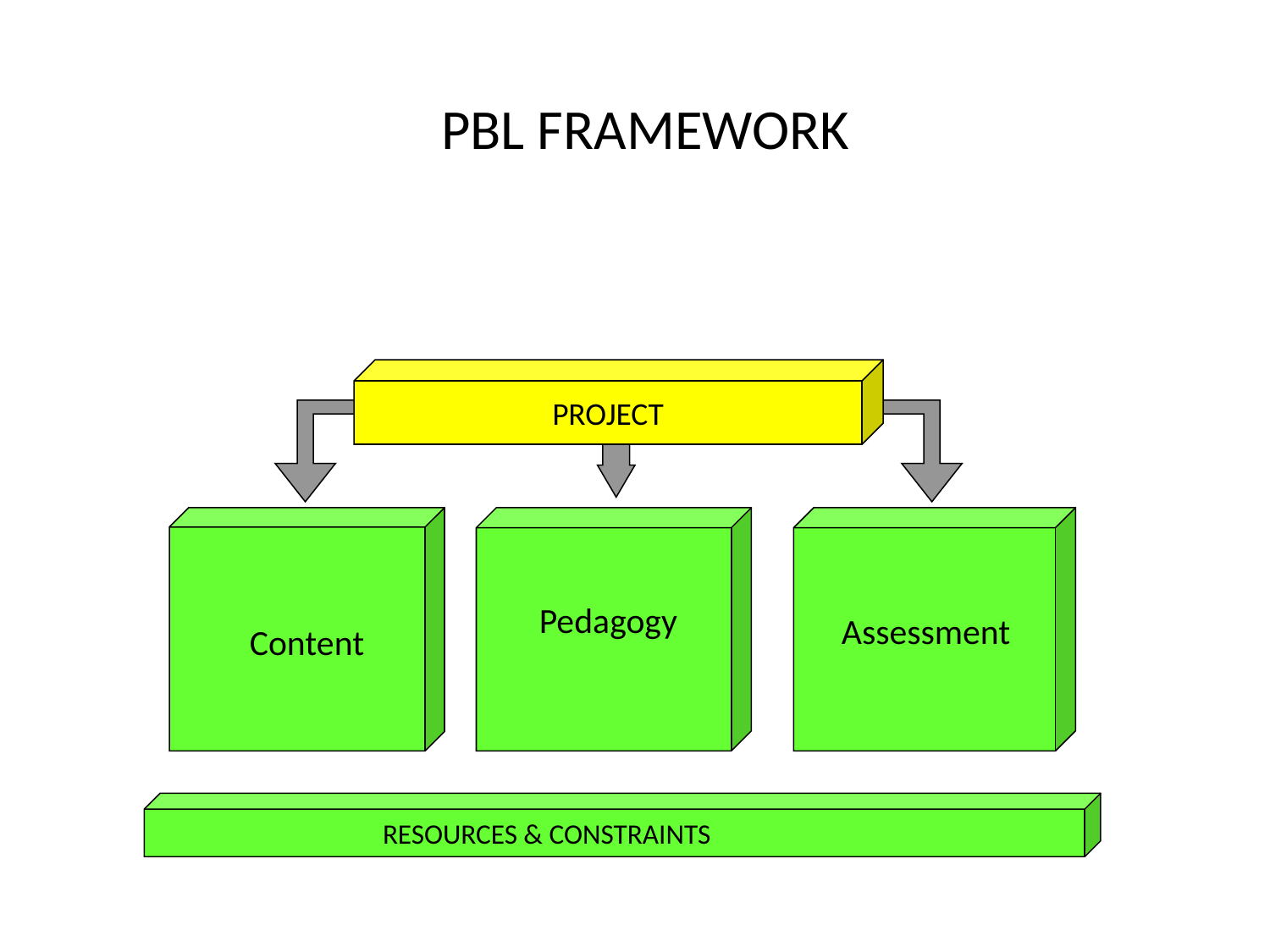

# PBL FRAMEWORK
PROJECT

Pedagogy

 Assessment
Content

RESOURCES & CONSTRAINTS